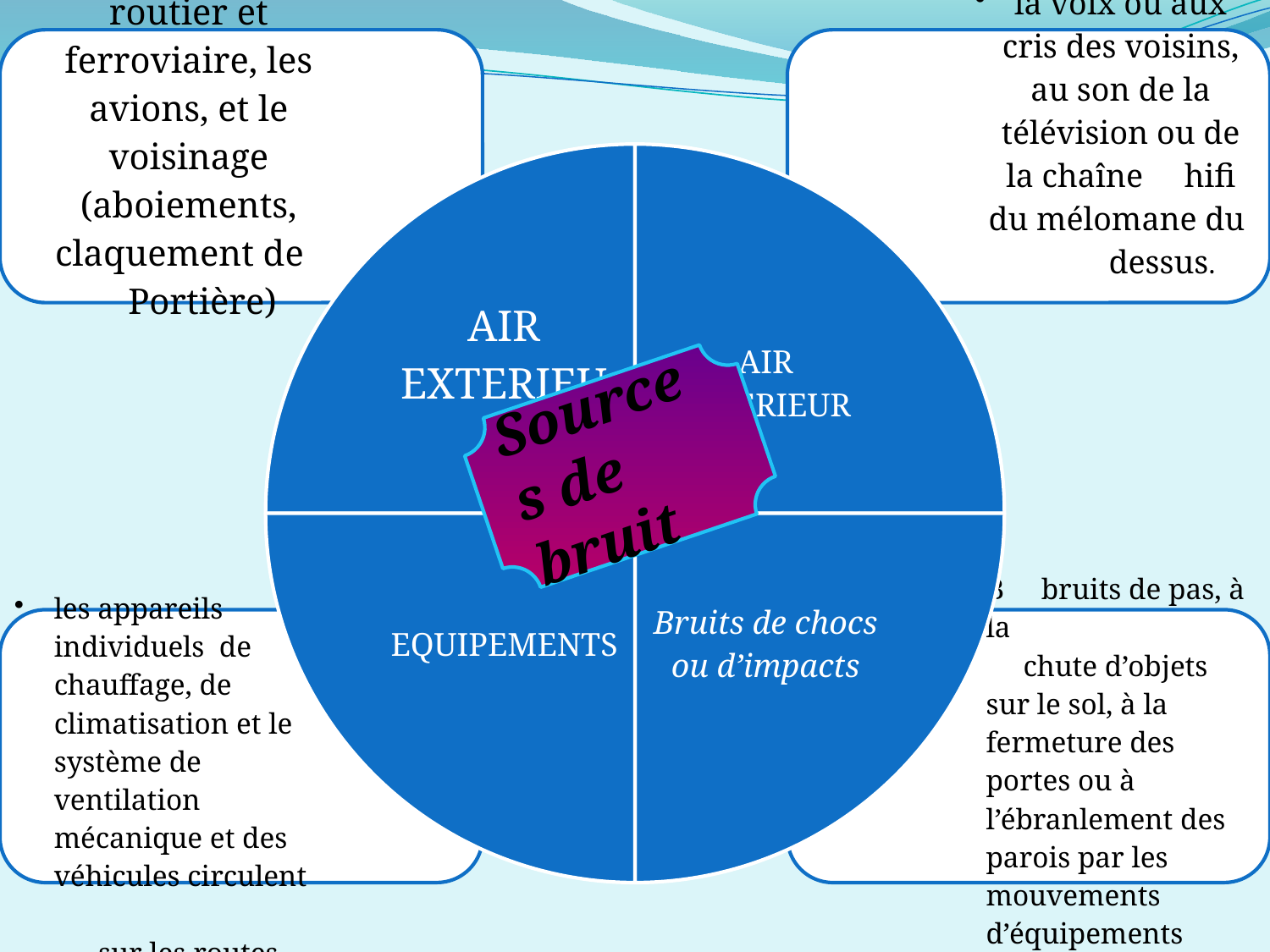

la voix ou aux cris des voisins, au son de la télévision ou de la chaîne     hifi du mélomane du            dessus.
Bruits de chocs ou d’impacts
EQUIPEMENTS
Sources de bruit